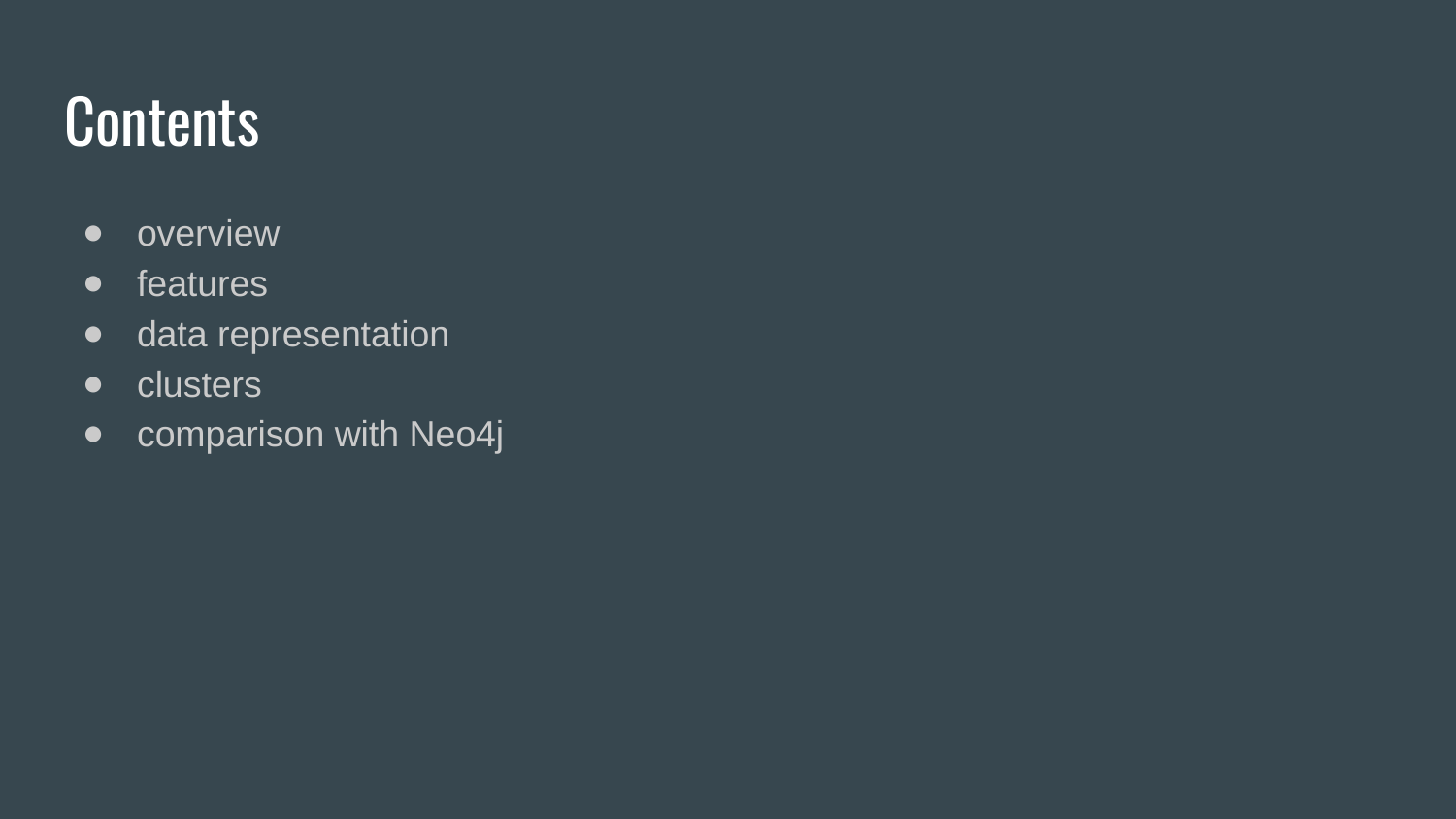

# Contents
overview
features
data representation
clusters
comparison with Neo4j